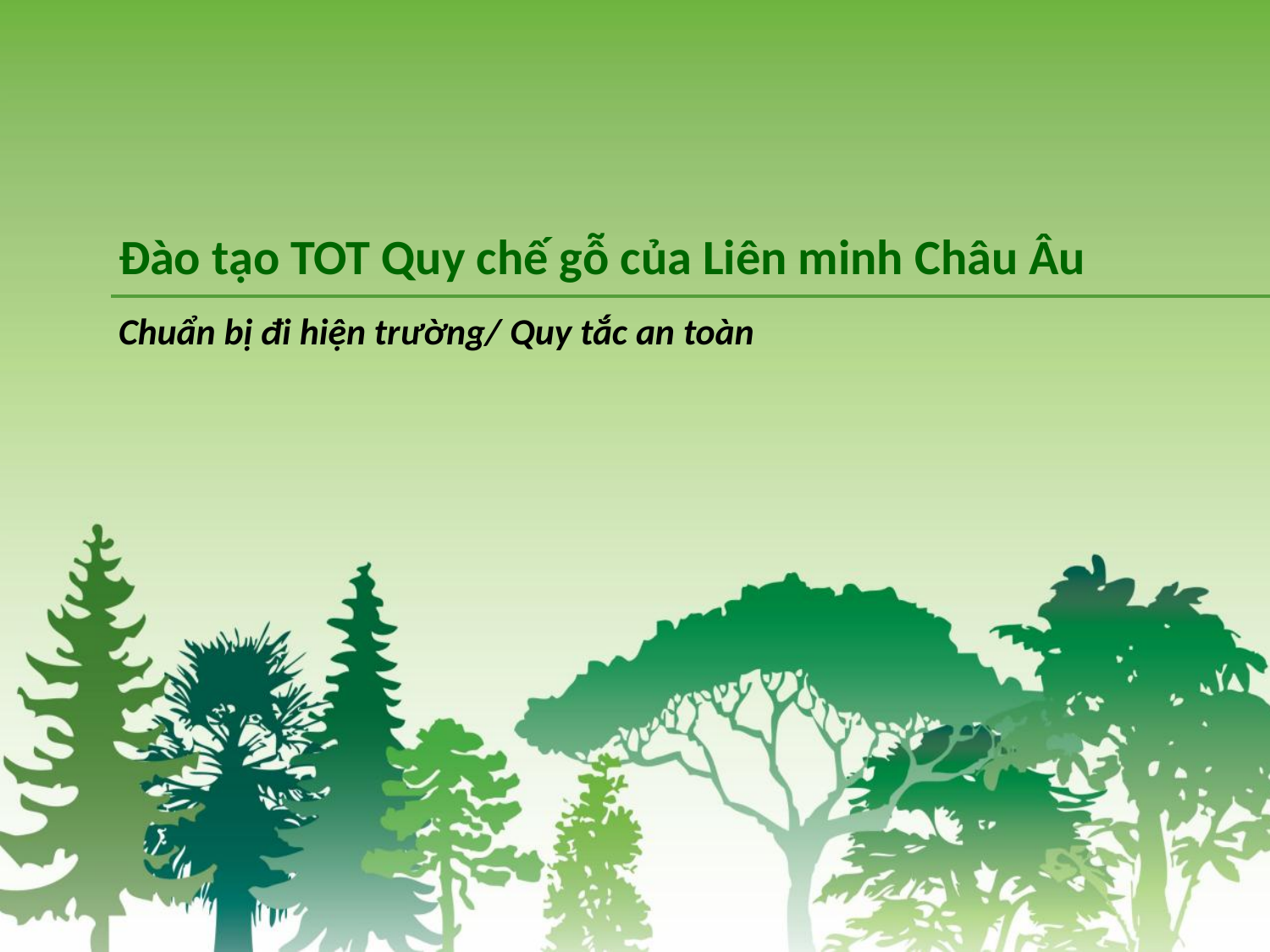

Đào tạo TOT Quy chế gỗ của Liên minh Châu Âu
Chuẩn bị đi hiện trường/ Quy tắc an toàn